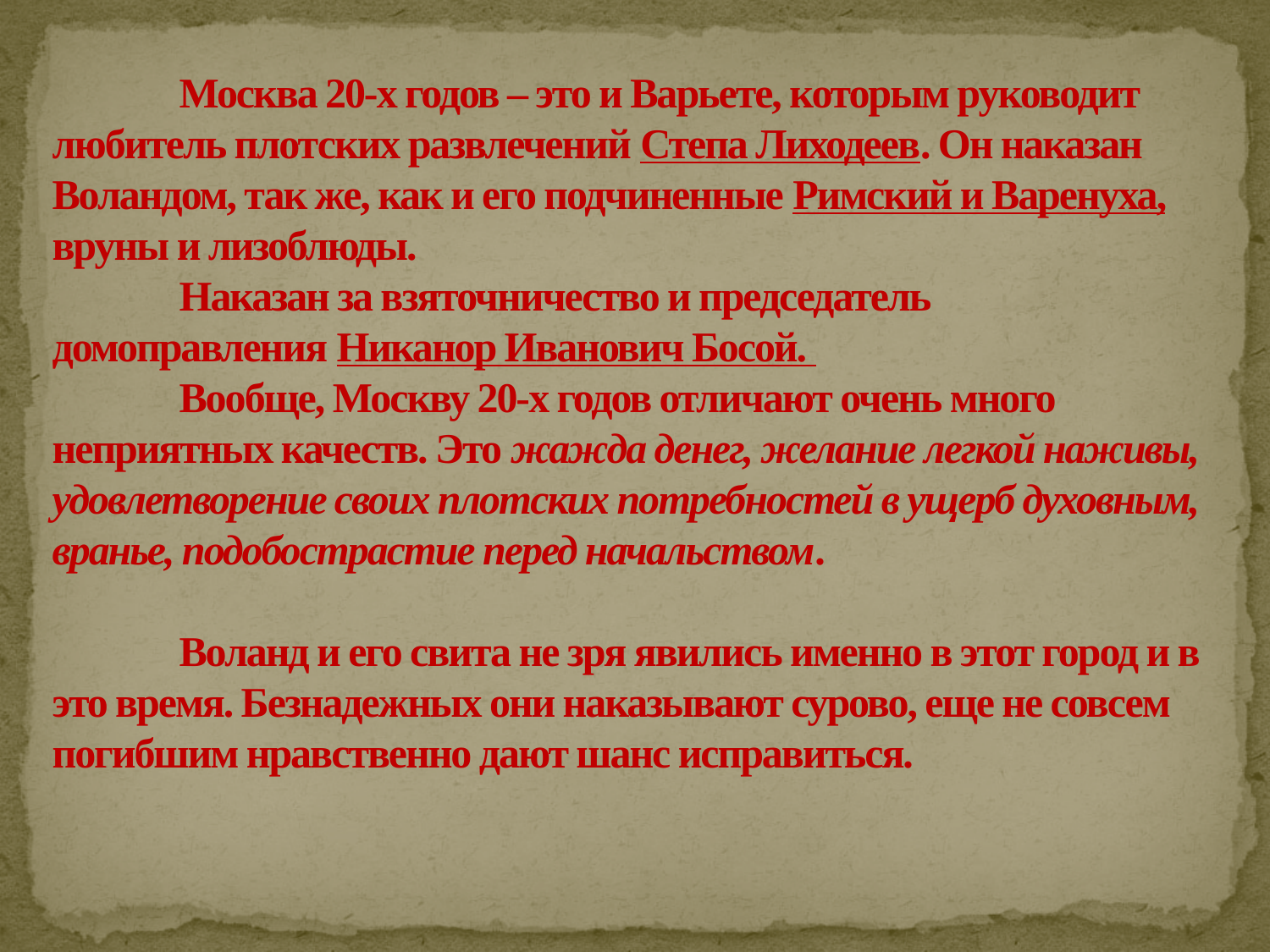

# Москва 20-х годов – это и Варьете, которым руководит любитель плотских развлечений Степа Лиходеев. Он наказан Воландом, так же, как и его подчиненные Римский и Варенуха, вруны и лизоблюды. Наказан за взяточничество и председатель домоправления Никанор Иванович Босой. Вообще, Москву 20-х годов отличают очень много неприятных качеств. Это жажда денег, желание легкой наживы, удовлетворение своих плотских потребностей в ущерб духовным, вранье, подобострастие перед начальством. Воланд и его свита не зря явились именно в этот город и в это время. Безнадежных они наказывают сурово, еще не совсем погибшим нравственно дают шанс исправиться.